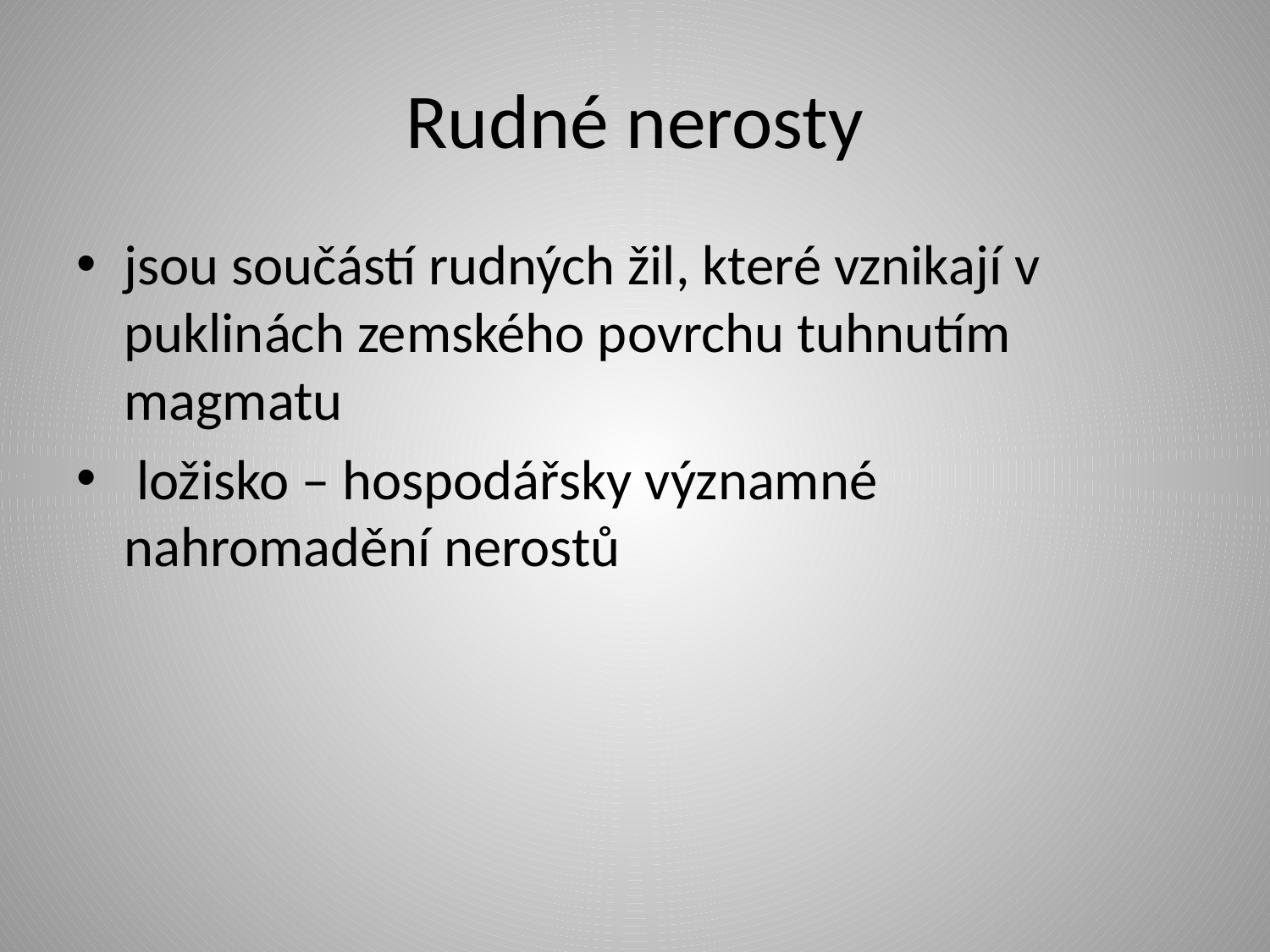

# Rudné nerosty
jsou součástí rudných žil, které vznikají v puklinách zemského povrchu tuhnutím magmatu
 ložisko – hospodářsky významné nahromadění nerostů